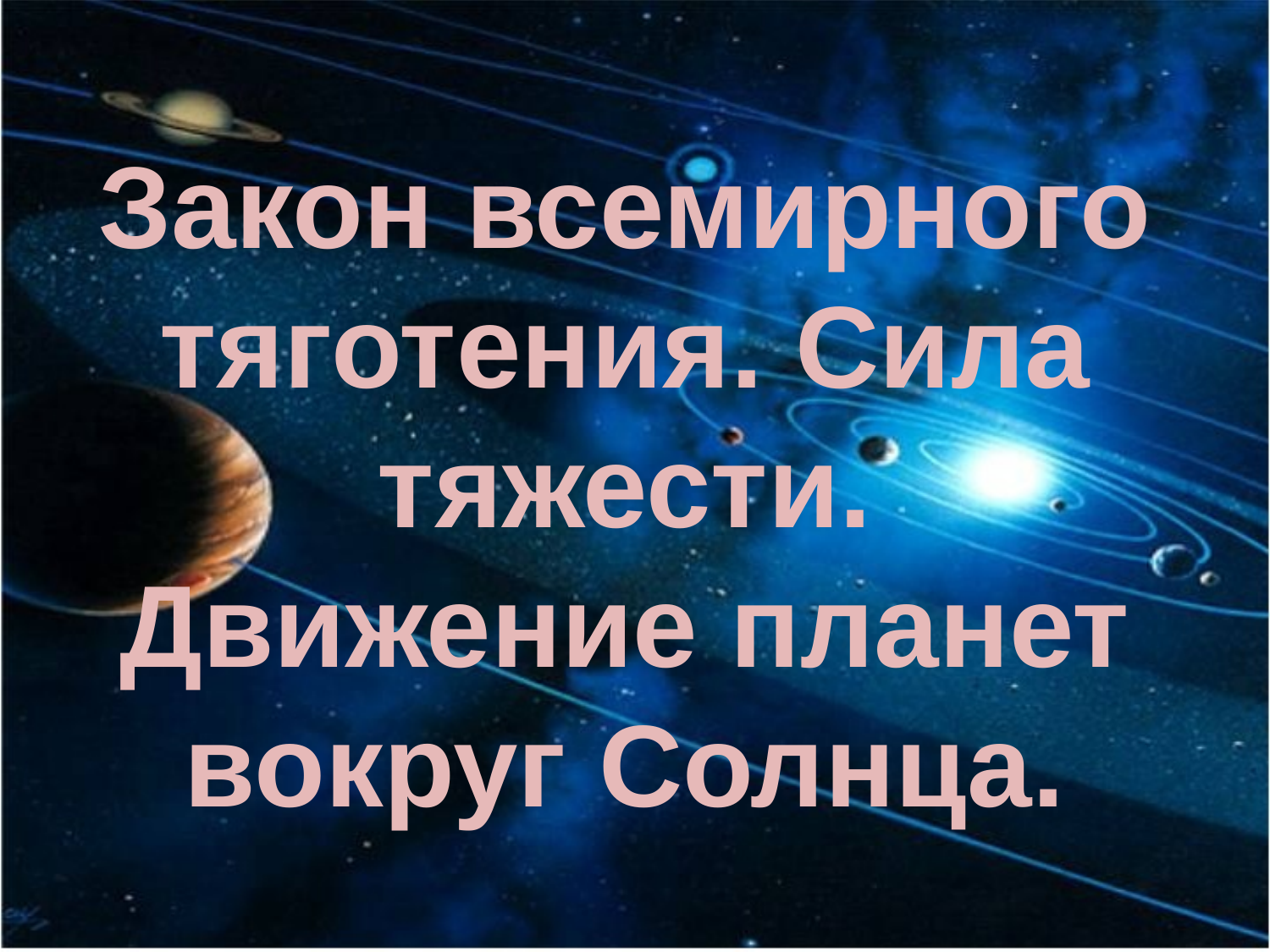

Закон всемирного тяготения. Сила тяжести. Движение планет вокруг Солнца.